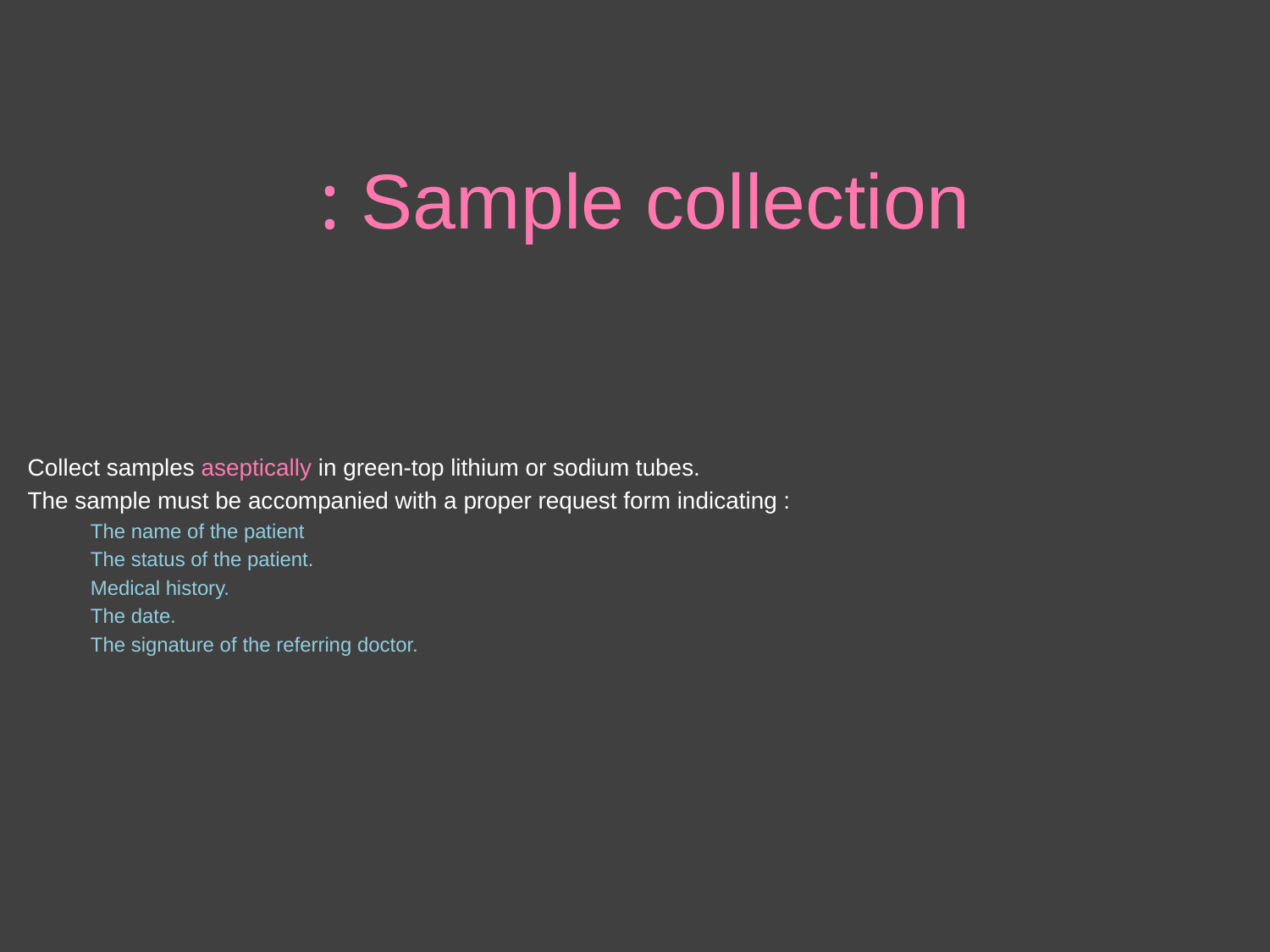

# Sample collection :
Collect samples aseptically in green-top lithium or sodium tubes.
The sample must be accompanied with a proper request form indicating :
           The name of the patient
           The status of the patient.
           Medical history.
           The date.
           The signature of the referring doctor.